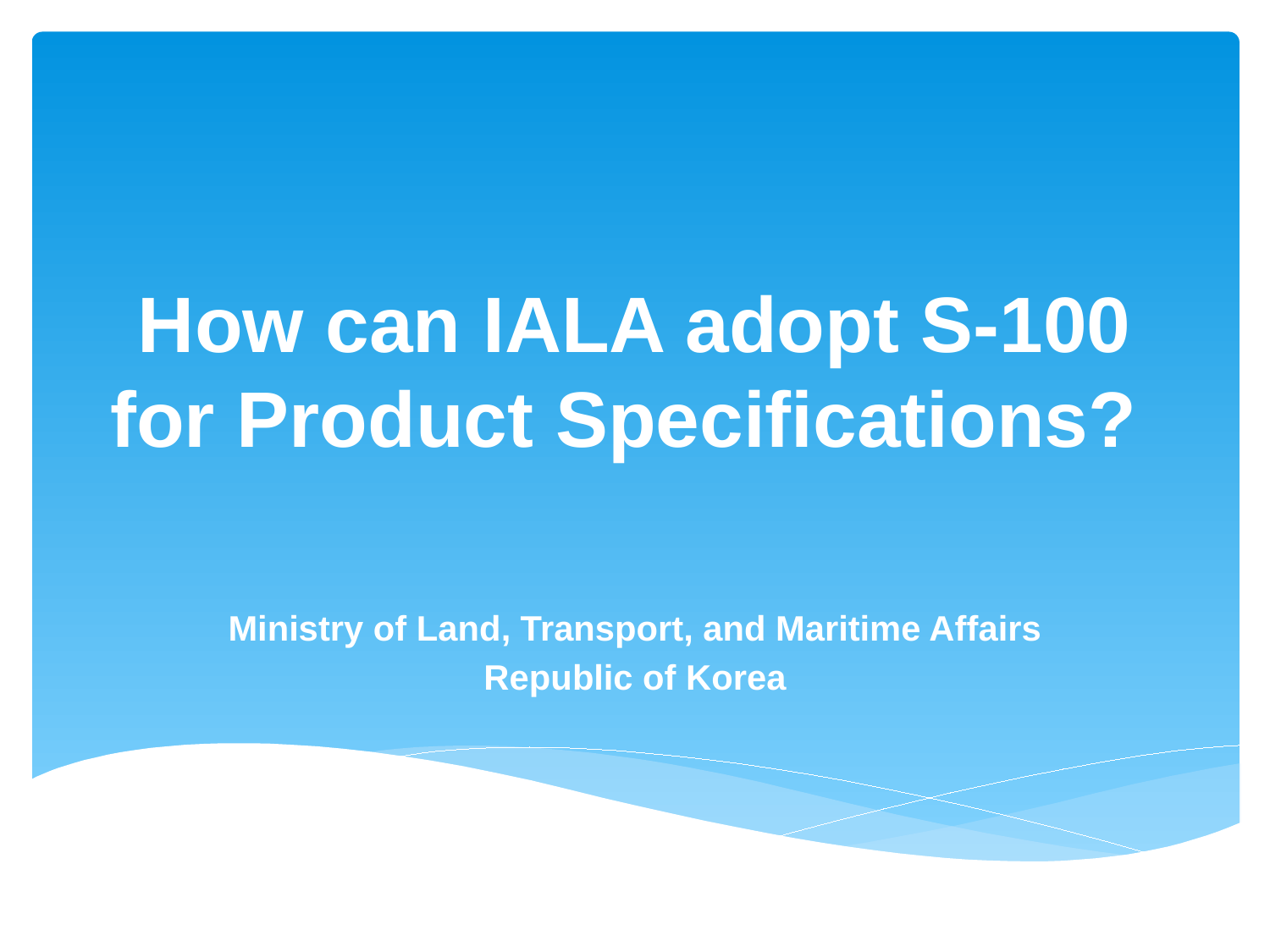

# How can IALA adopt S-100 for Product Specifications?

Ministry of Land, Transport, and Maritime Affairs
Republic of Korea